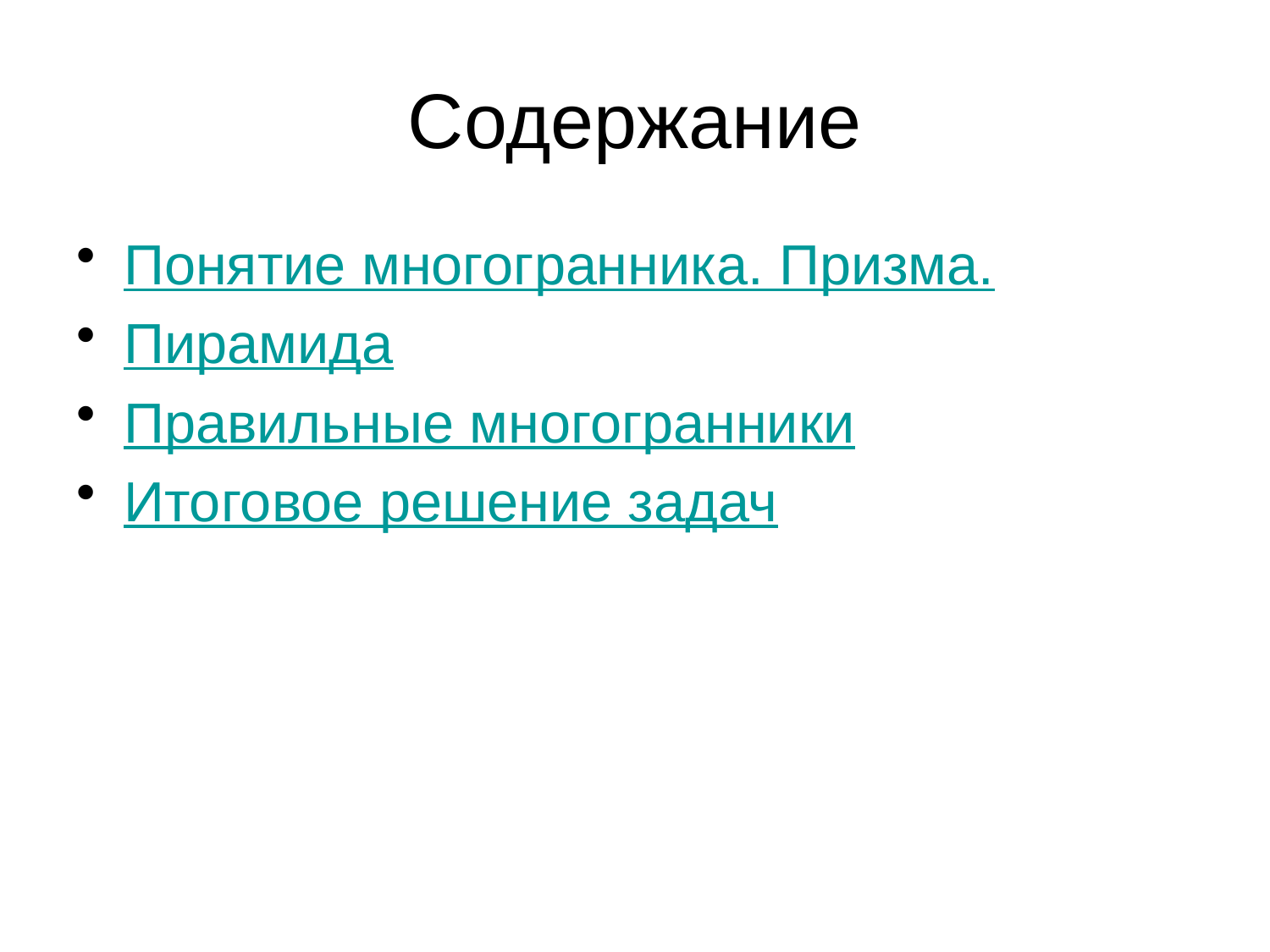

# Содержание
Понятие многогранника. Призма.
Пирамида
Правильные многогранники
Итоговое решение задач